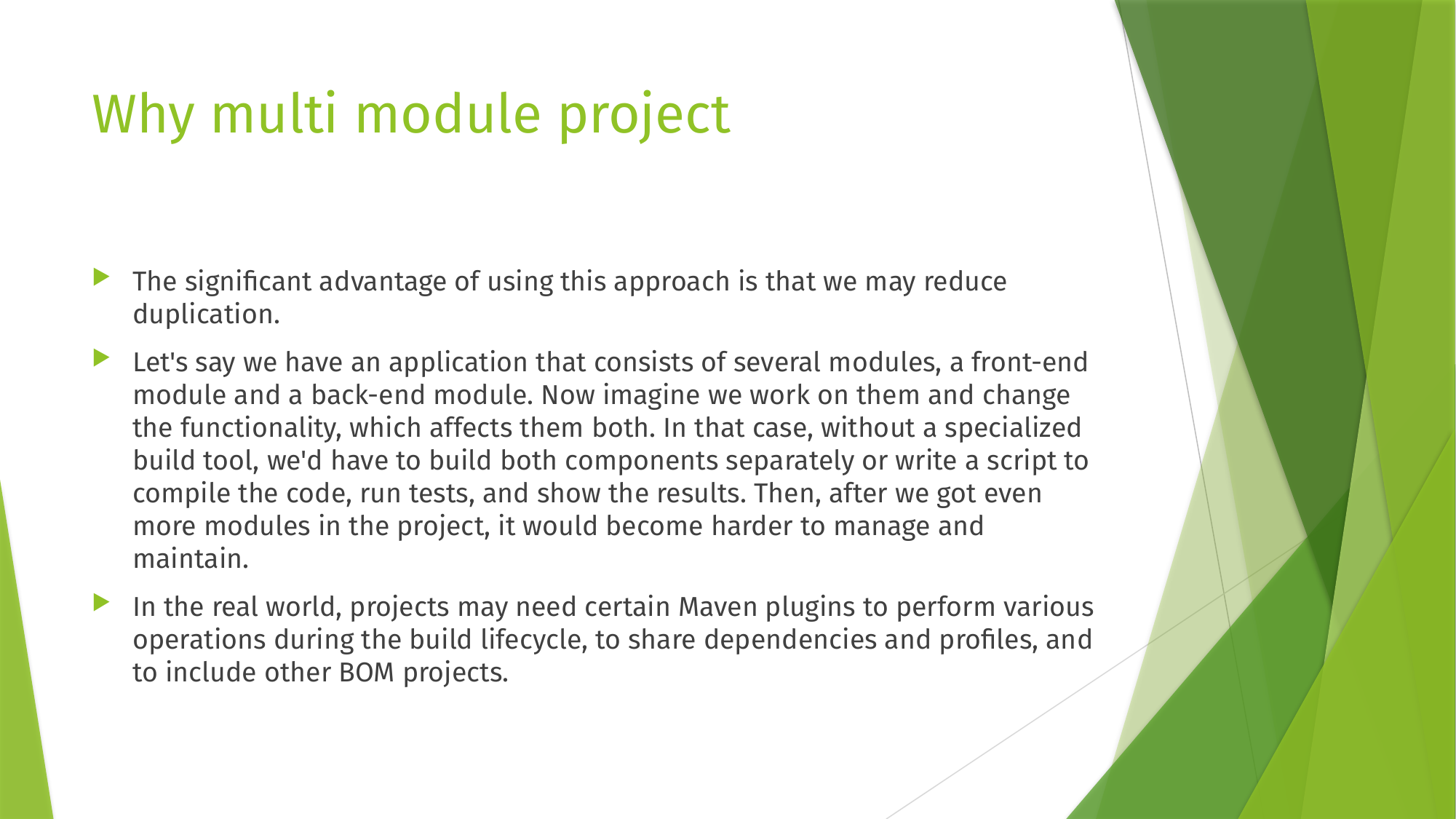

# Why multi module project
The significant advantage of using this approach is that we may reduce duplication.
Let's say we have an application that consists of several modules, a front-end module and a back-end module. Now imagine we work on them and change the functionality, which affects them both. In that case, without a specialized build tool, we'd have to build both components separately or write a script to compile the code, run tests, and show the results. Then, after we got even more modules in the project, it would become harder to manage and maintain.
In the real world, projects may need certain Maven plugins to perform various operations during the build lifecycle, to share dependencies and profiles, and to include other BOM projects.